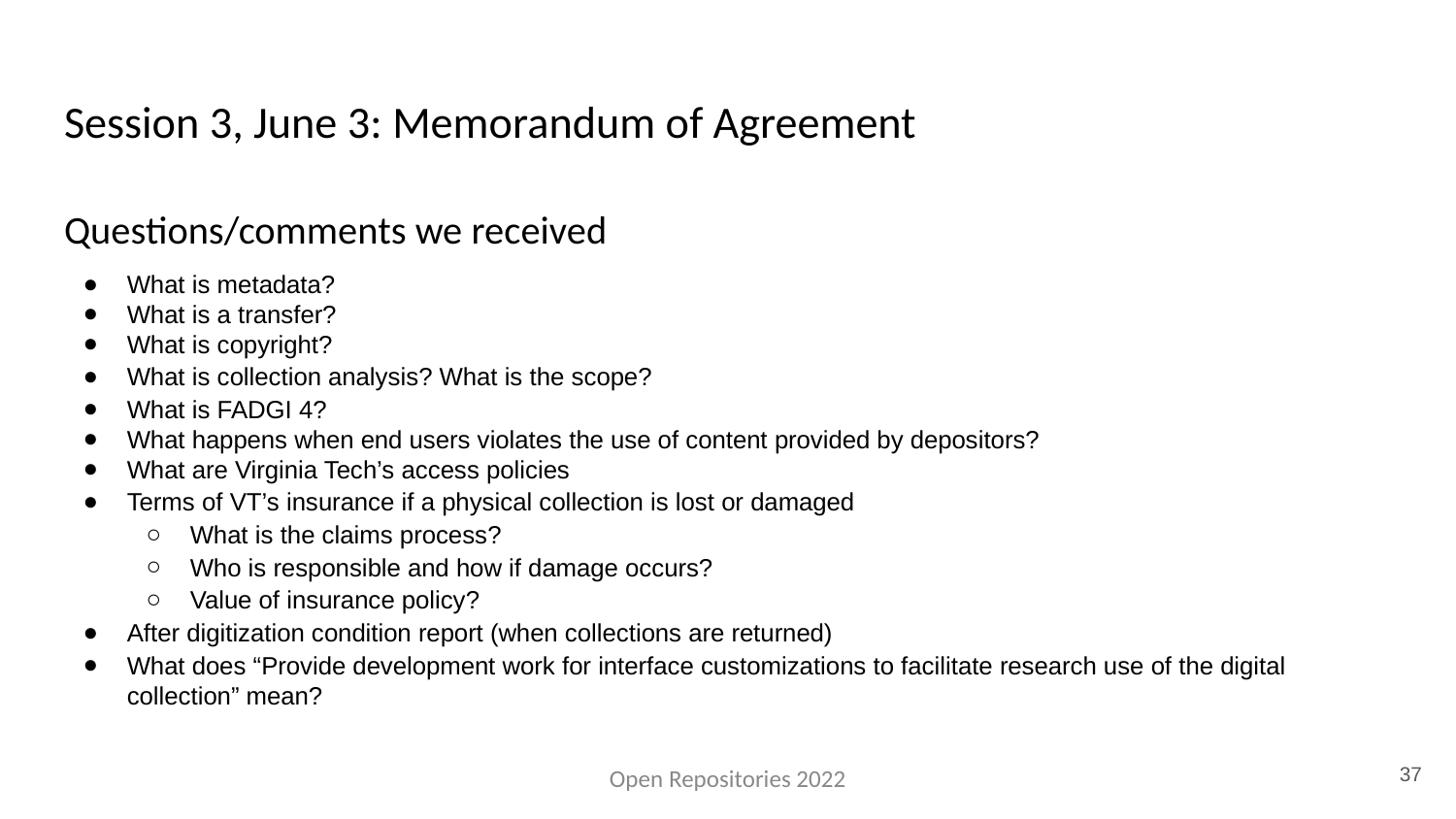

# Session 3, June 3: Memorandum of Agreement
Questions/comments we received
What is metadata?
What is a transfer?
What is copyright?
What is collection analysis? What is the scope?
What is FADGI 4?
What happens when end users violates the use of content provided by depositors?
What are Virginia Tech’s access policies
Terms of VT’s insurance if a physical collection is lost or damaged
What is the claims process?
Who is responsible and how if damage occurs?
Value of insurance policy?
After digitization condition report (when collections are returned)
What does “Provide development work for interface customizations to facilitate research use of the digital collection” mean?
37